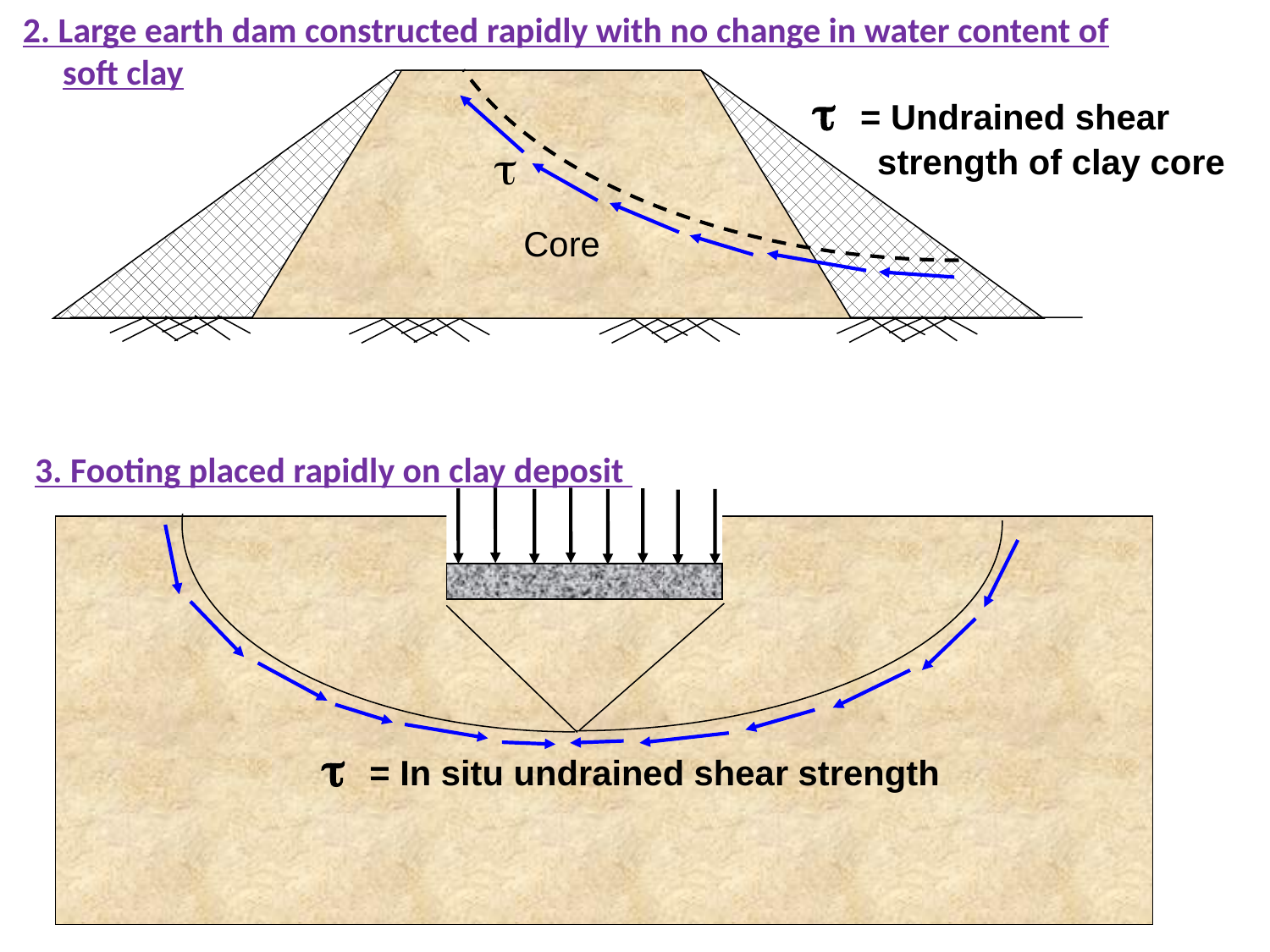

τ
τ = Undrained shear strength of clay core
2. Large earth dam constructed rapidly with no change in water content of soft clay

Core

3. Footing placed rapidly on clay deposit

τ = In situ undrained shear strength